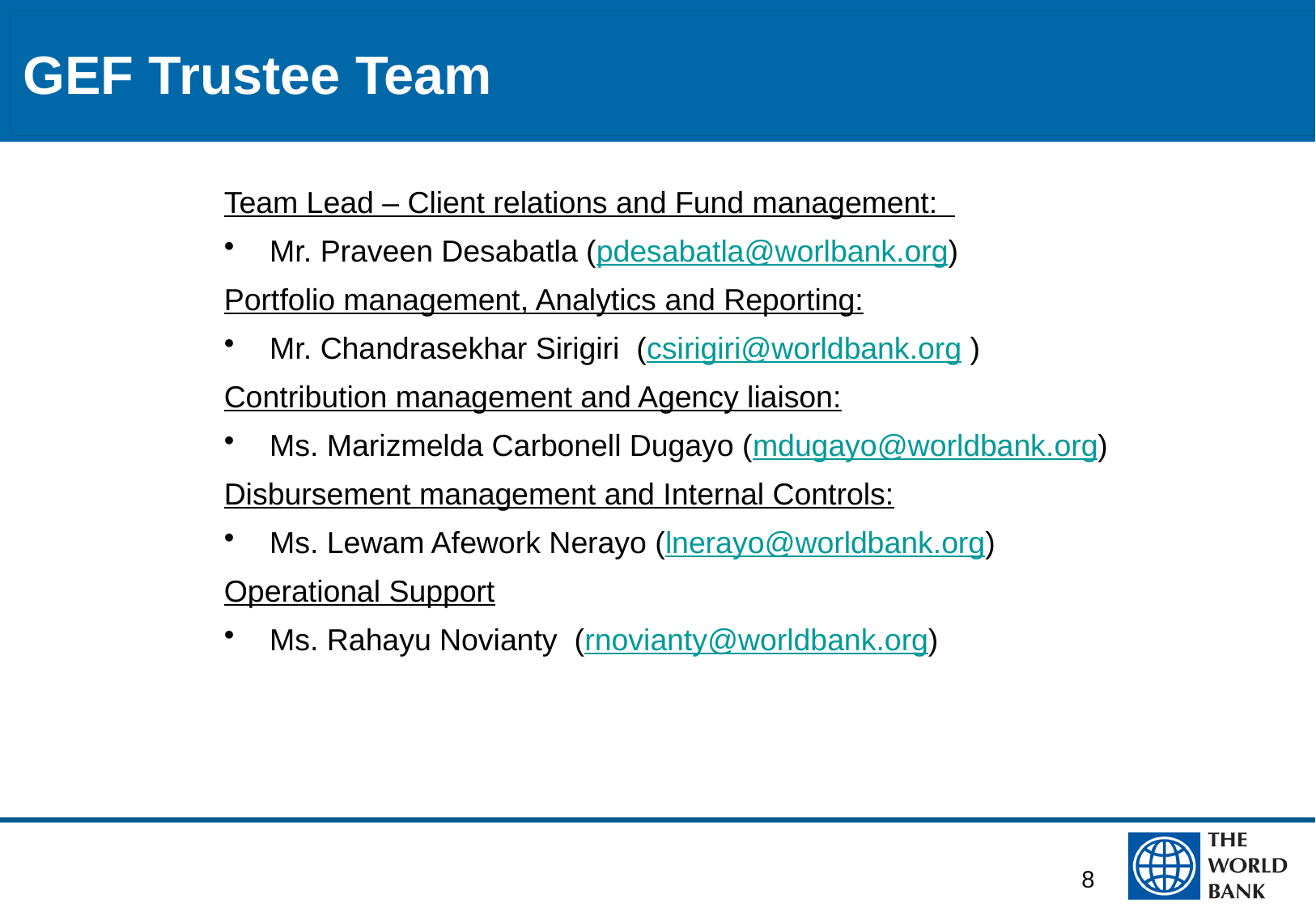

# GEF Trustee Team
Team Lead – Client relations and Fund management:
Mr. Praveen Desabatla (pdesabatla@worlbank.org)
Portfolio management, Analytics and Reporting:
Mr. Chandrasekhar Sirigiri  (csirigiri@worldbank.org )
Contribution management and Agency liaison:
Ms. Marizmelda Carbonell Dugayo (mdugayo@worldbank.org)
Disbursement management and Internal Controls:
Ms. Lewam Afework Nerayo (lnerayo@worldbank.org)
Operational Support
Ms. Rahayu Novianty  (rnovianty@worldbank.org)

8